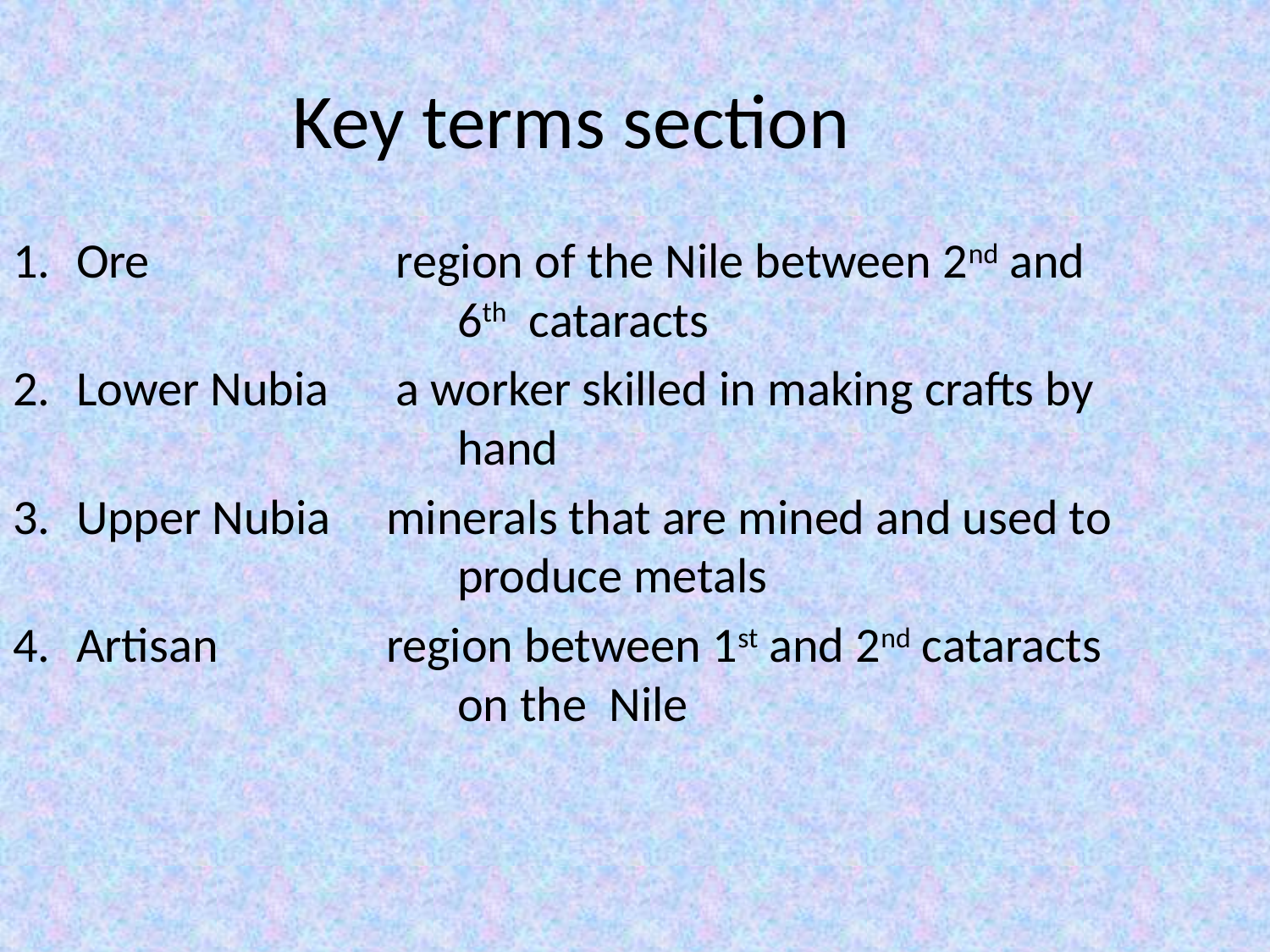

Key terms section
Ore                      region of the Nile between 2nd and    			6th  cataracts
Lower Nubia      a worker skilled in making crafts by 			hand
Upper Nubia     minerals that are mined and used to 			produce metals
Artisan               region between 1st and 2nd cataracts 			on the  Nile